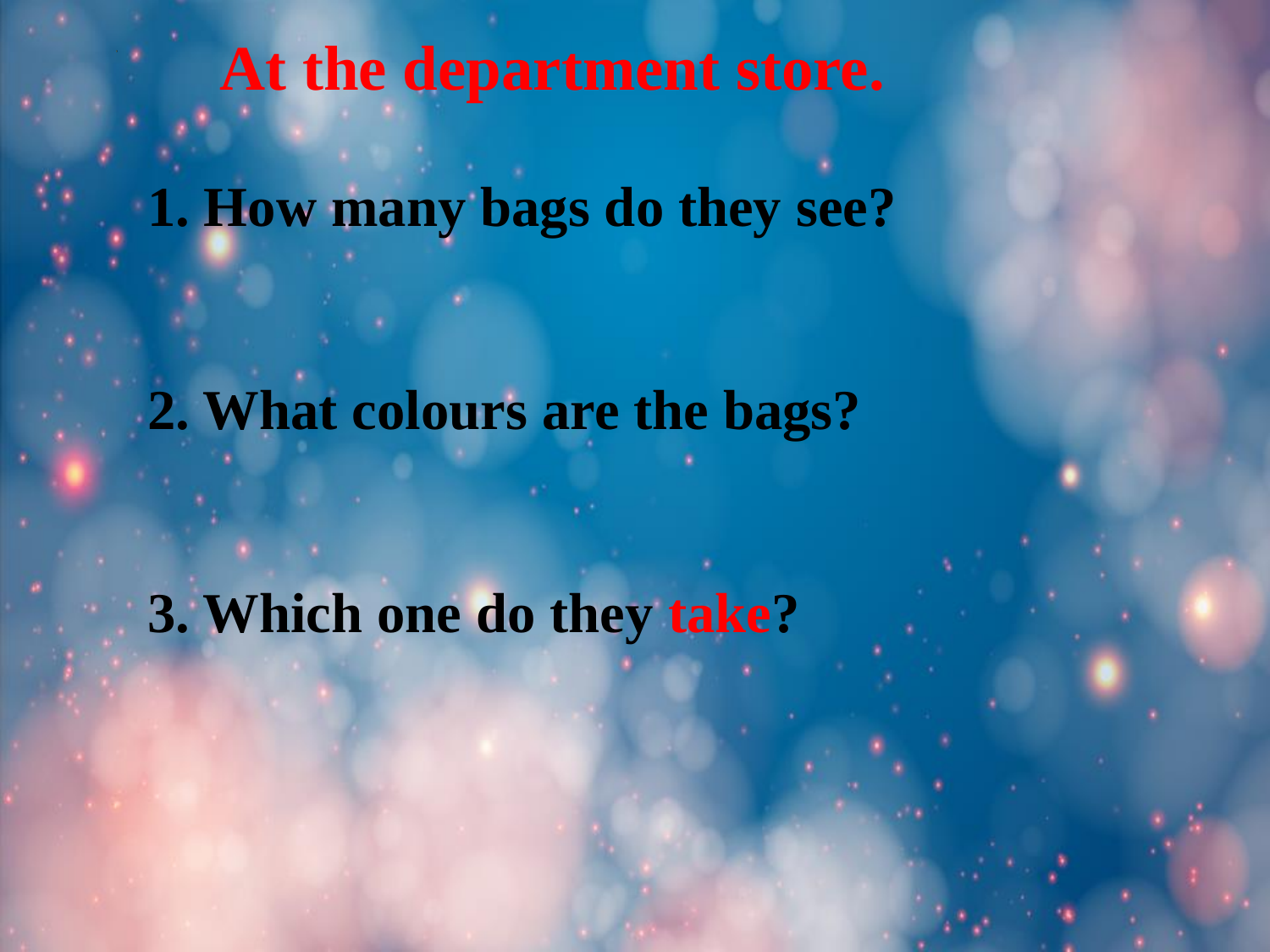

At the department store.

1. How many bags do they see?

2. What colours are the bags?

3. Which one do they take?